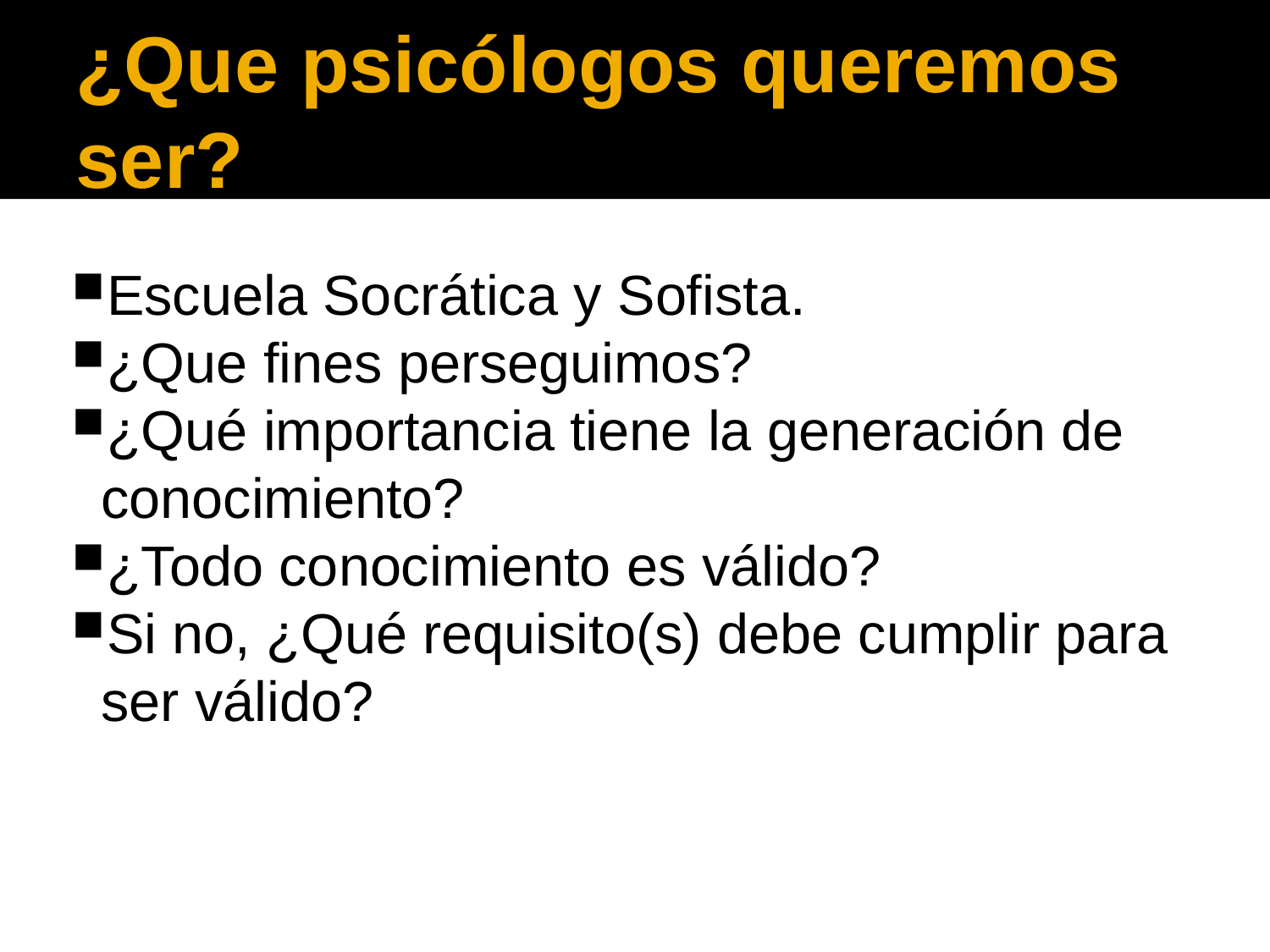

¿Que psicólogos queremos ser?
Escuela Socrática y Sofista.
¿Que fines perseguimos?
¿Qué importancia tiene la generación de conocimiento?
¿Todo conocimiento es válido?
Si no, ¿Qué requisito(s) debe cumplir para ser válido?